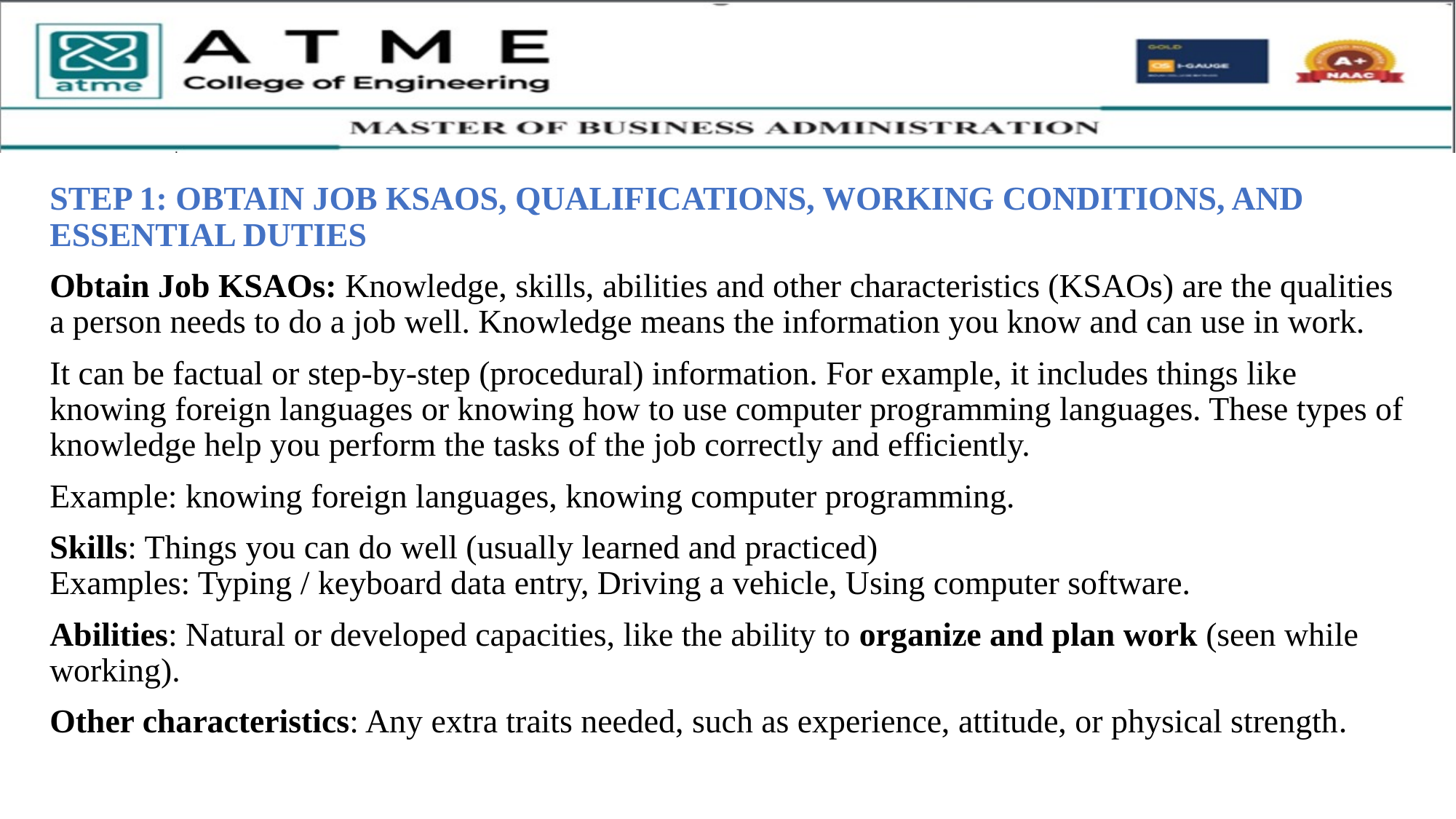

STEP 1: OBTAIN JOB KSAOS, QUALIFICATIONS, WORKING CONDITIONS, AND ESSENTIAL DUTIES
Obtain Job KSAOs: Knowledge, skills, abilities and other characteristics (KSAOs) are the qualities a person needs to do a job well. Knowledge means the information you know and can use in work.
It can be factual or step-by-step (procedural) information. For example, it includes things like knowing foreign languages or knowing how to use computer programming languages. These types of knowledge help you perform the tasks of the job correctly and efficiently.
Example: knowing foreign languages, knowing computer programming.
Skills: Things you can do well (usually learned and practiced)
Examples: Typing / keyboard data entry, Driving a vehicle, Using computer software.
Abilities: Natural or developed capacities, like the ability to organize and plan work (seen while working).
Other characteristics: Any extra traits needed, such as experience, attitude, or physical strength.